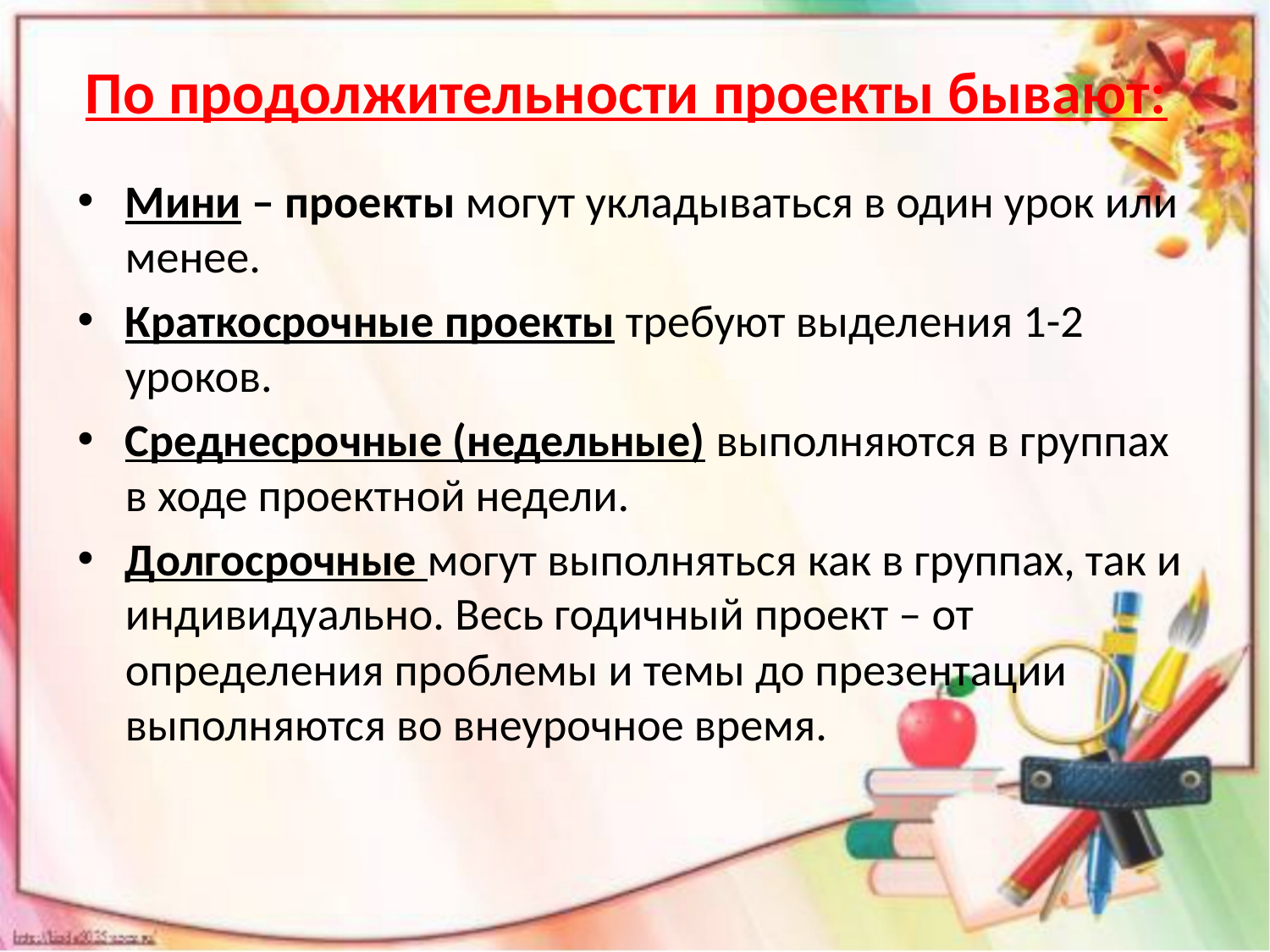

# По продолжительности проекты бывают:
Мини – проекты могут укладываться в один урок или менее.
Краткосрочные проекты требуют выделения 1-2 уроков.
Среднесрочные (недельные) выполняются в группах в ходе проектной недели.
Долгосрочные могут выполняться как в группах, так и индивидуально. Весь годичный проект – от определения проблемы и темы до презентации выполняются во внеурочное время.